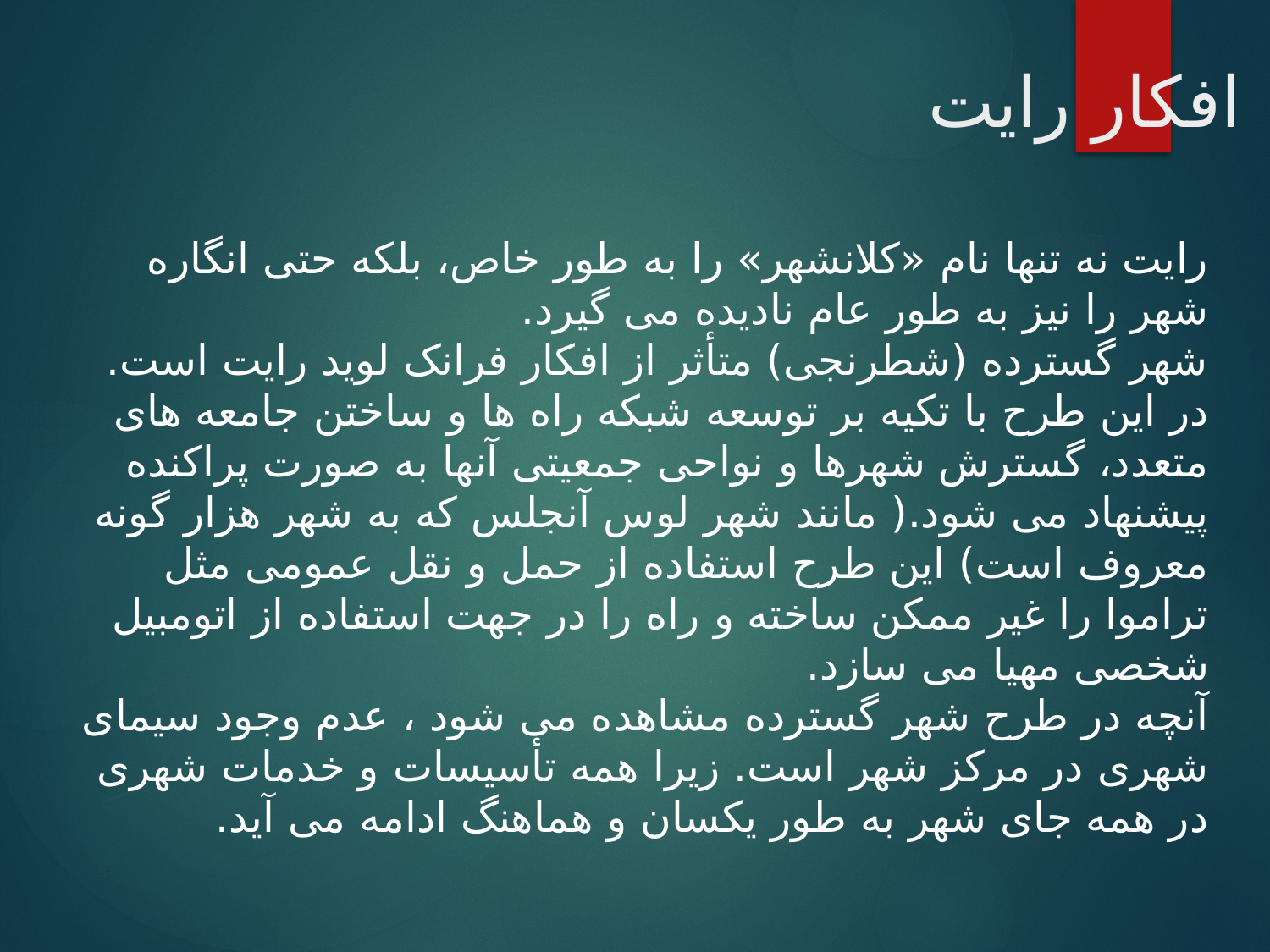

# افکار رایت
رایت نه تنها نام «کلانشهر» را به طور خاص، بلکه حتی انگاره شهر را نیز به طور عام نادیده می گیرد.
شهر گسترده (شطرنجی) متأثر از افکار فرانک لوید رایت است. در این طرح با تکیه بر توسعه‌ شبکه راه ها و ساختن جامعه های متعدد، گسترش شهرها و نواحی جمعیتی آنها به صورت پراکنده پیشنهاد می شود.( مانند شهر لوس آنجلس که به شهر هزار گونه معروف است) این طرح استفاده از حمل‌ و نقل عمومی مثل تراموا را غیر ممکن ساخته و راه را در جهت استفاده از اتومبیل شخصی مهیا می سازد.
آنچه در طرح شهر گسترده مشاهده می شود ، عدم وجود سیمای شهری در مرکز شهر است. زیرا همه‌ تأسیسات و خدمات شهری در همه جای شهر به طور یکسان و هماهنگ ادامه می‌ آید.